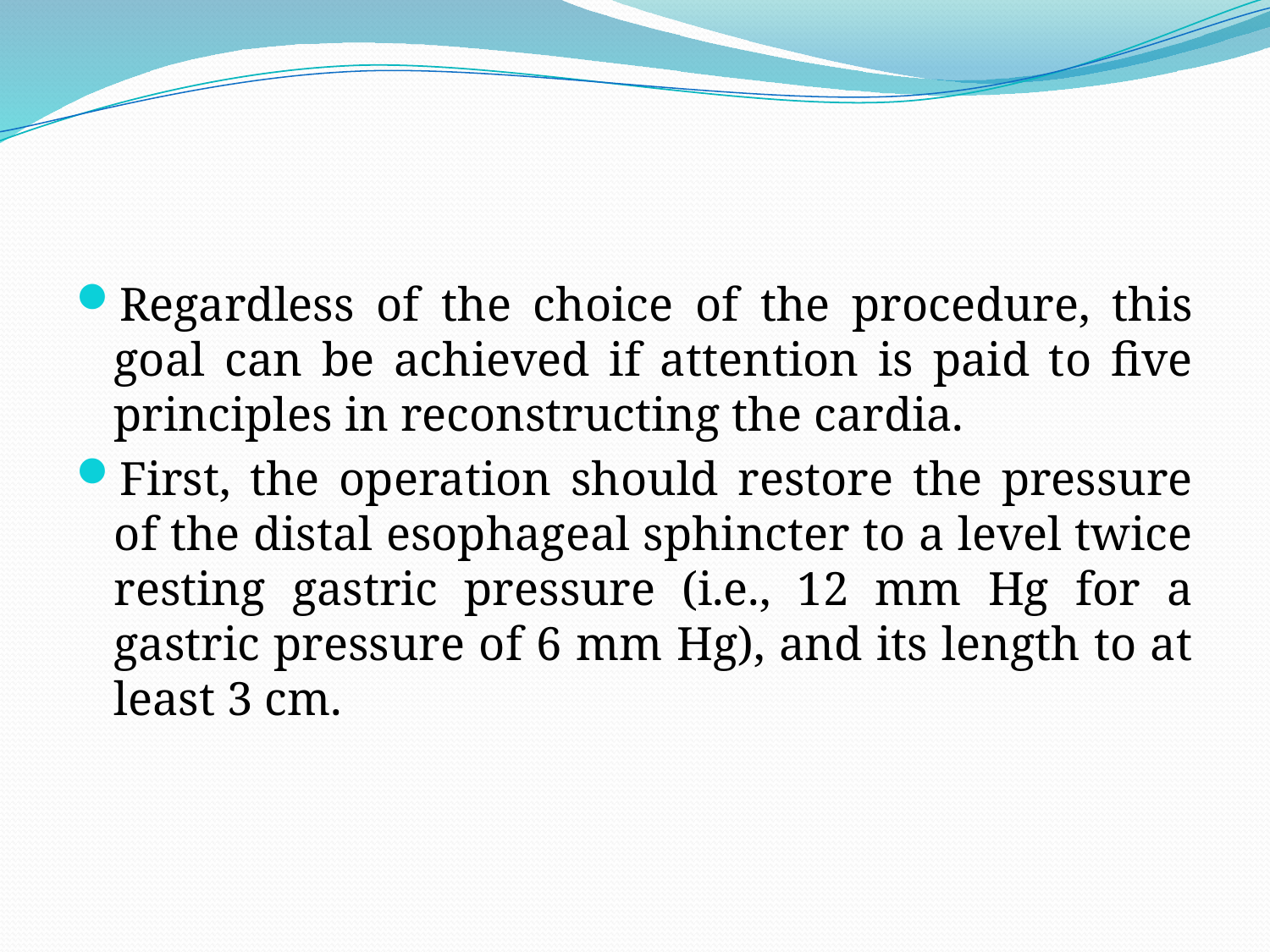

#
Regardless of the choice of the procedure, this goal can be achieved if attention is paid to five principles in reconstructing the cardia.
First, the operation should restore the pressure of the distal esophageal sphincter to a level twice resting gastric pressure (i.e., 12 mm Hg for a gastric pressure of 6 mm Hg), and its length to at least 3 cm.